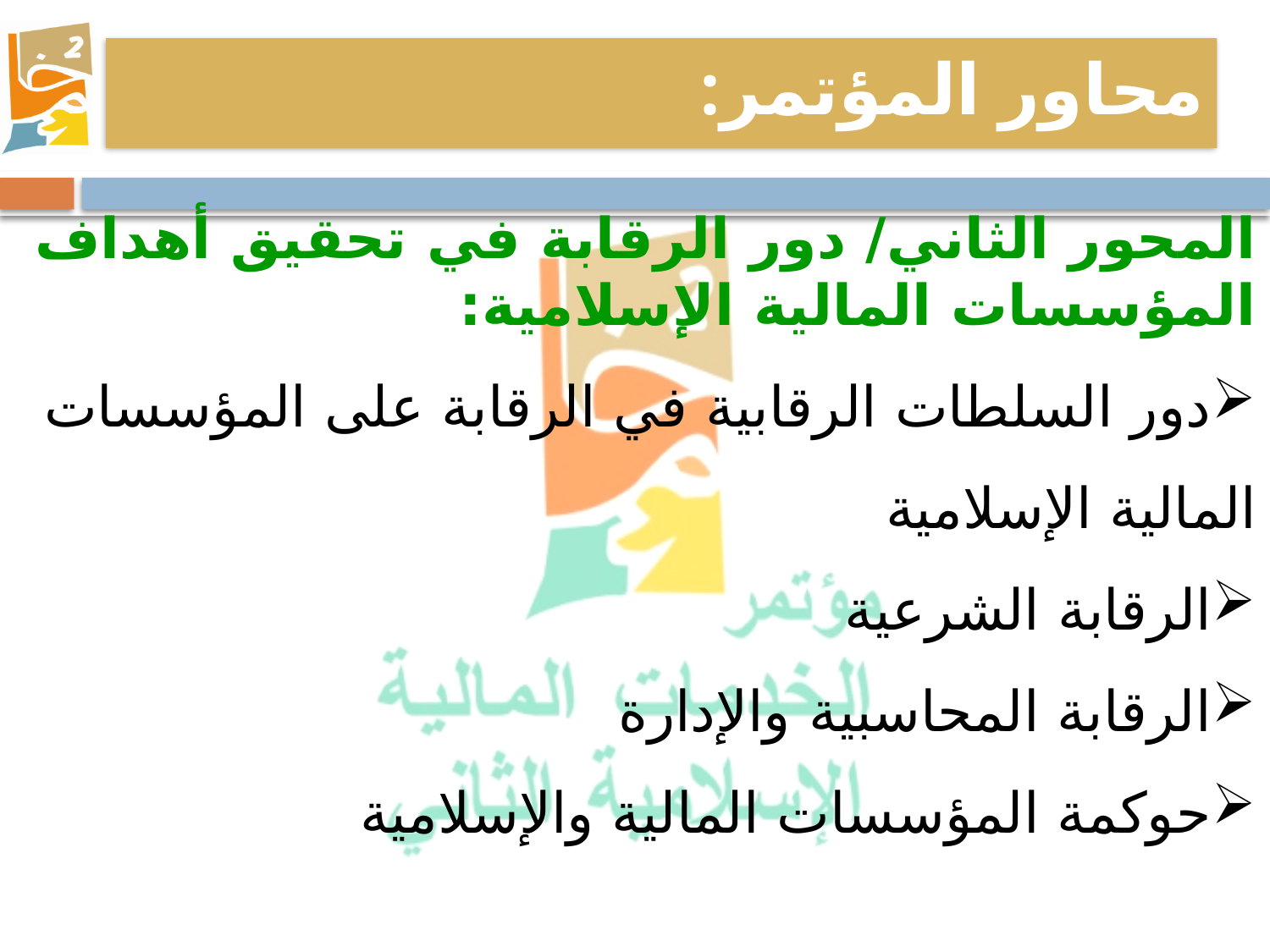

محاور المؤتمر:
المحور الثاني/ دور الرقابة في تحقيق أهداف المؤسسات المالية الإسلامية:
دور السلطات الرقابية في الرقابة على المؤسسات المالية الإسلامية
الرقابة الشرعية
الرقابة المحاسبية والإدارة
حوكمة المؤسسات المالية والإسلامية